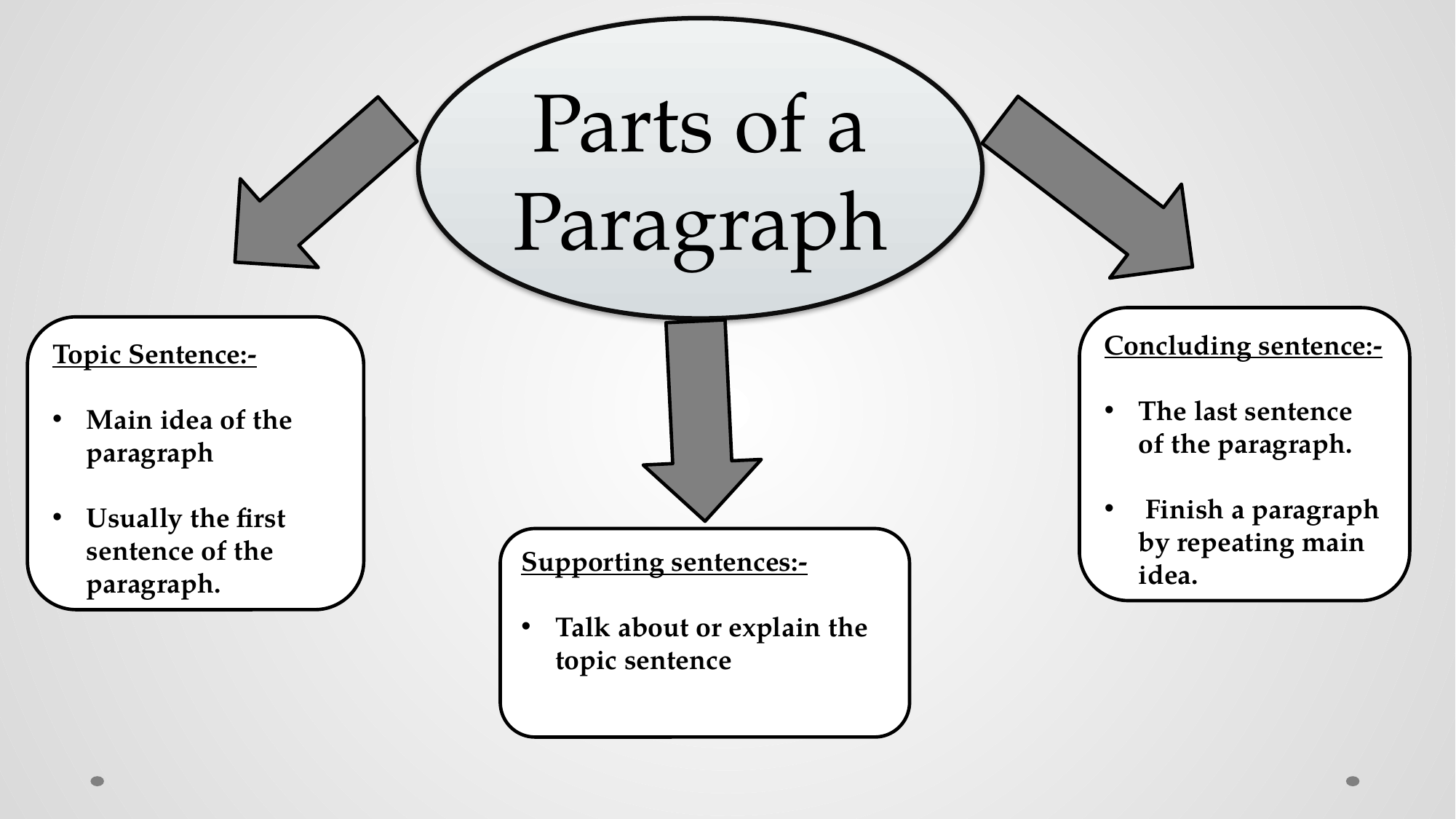

Parts of a Paragraph

Concluding sentence:-

The last sentence of the paragraph.

 Finish a paragraph by repeating main idea.
Topic Sentence:-

Main idea of the paragraph

Usually the first sentence of the paragraph.

Supporting sentences:-

Talk about or explain the topic sentence